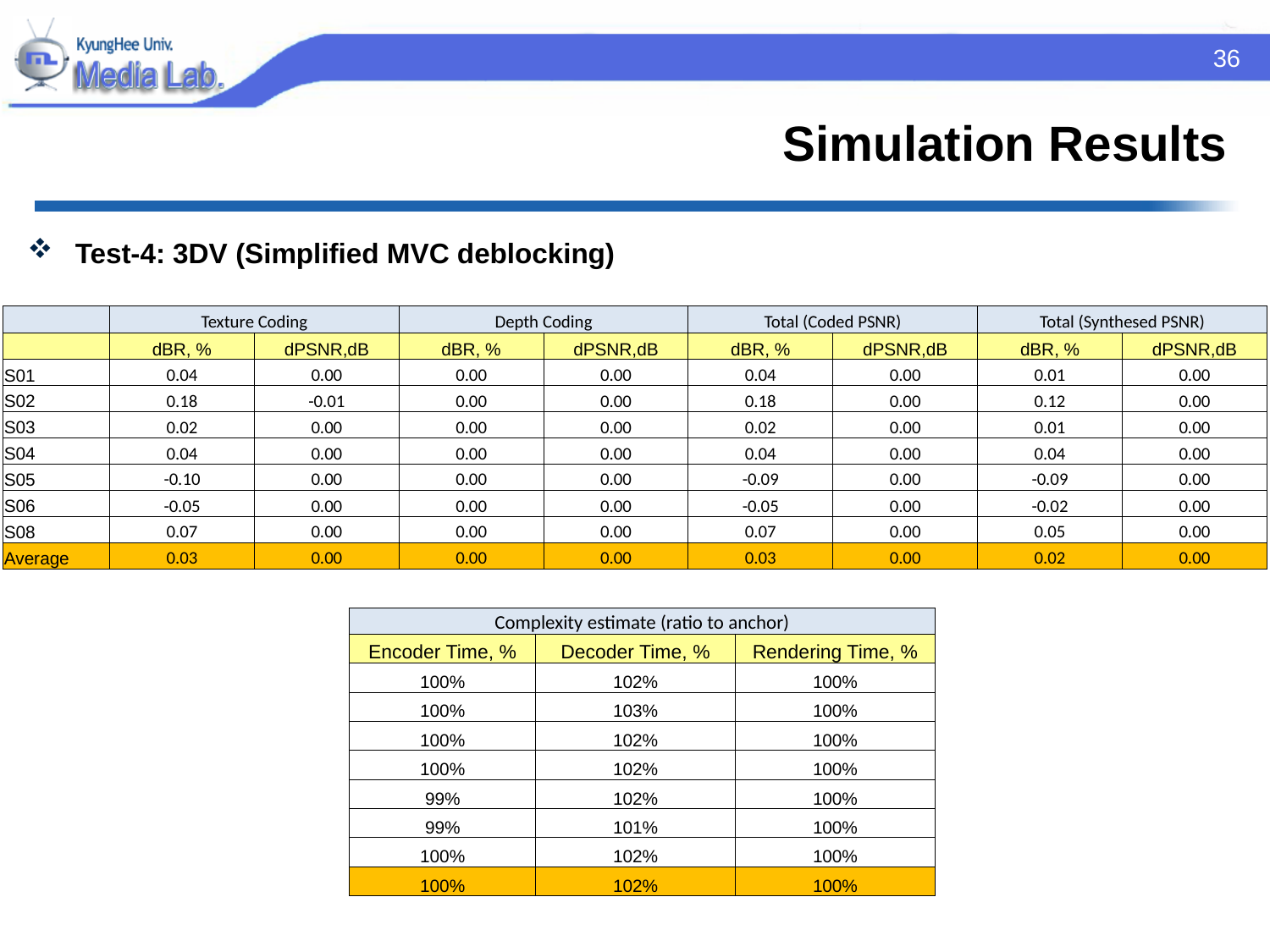

36
# Simulation Results
Test-4: 3DV (Simplified MVC deblocking)
|  | Texture Coding |  | Depth Coding |  | Total (Coded PSNR) |  | Total (Synthesed PSNR) |  |
| --- | --- | --- | --- | --- | --- | --- | --- | --- |
|  | dBR, % | dPSNR,dB | dBR, % | dPSNR,dB | dBR, % | dPSNR,dB | dBR, % | dPSNR,dB |
| S01 | 0.04 | 0.00 | 0.00 | 0.00 | 0.04 | 0.00 | 0.01 | 0.00 |
| S02 | 0.18 | -0.01 | 0.00 | 0.00 | 0.18 | 0.00 | 0.12 | 0.00 |
| S03 | 0.02 | 0.00 | 0.00 | 0.00 | 0.02 | 0.00 | 0.01 | 0.00 |
| S04 | 0.04 | 0.00 | 0.00 | 0.00 | 0.04 | 0.00 | 0.04 | 0.00 |
| S05 | -0.10 | 0.00 | 0.00 | 0.00 | -0.09 | 0.00 | -0.09 | 0.00 |
| S06 | -0.05 | 0.00 | 0.00 | 0.00 | -0.05 | 0.00 | -0.02 | 0.00 |
| S08 | 0.07 | 0.00 | 0.00 | 0.00 | 0.07 | 0.00 | 0.05 | 0.00 |
| Average | 0.03 | 0.00 | 0.00 | 0.00 | 0.03 | 0.00 | 0.02 | 0.00 |
| Complexity estimate (ratio to anchor) |  |  |
| --- | --- | --- |
| Encoder Time, % | Decoder Time, % | Rendering Time, % |
| 100% | 102% | 100% |
| 100% | 103% | 100% |
| 100% | 102% | 100% |
| 100% | 102% | 100% |
| 99% | 102% | 100% |
| 99% | 101% | 100% |
| 100% | 102% | 100% |
| 100% | 102% | 100% |